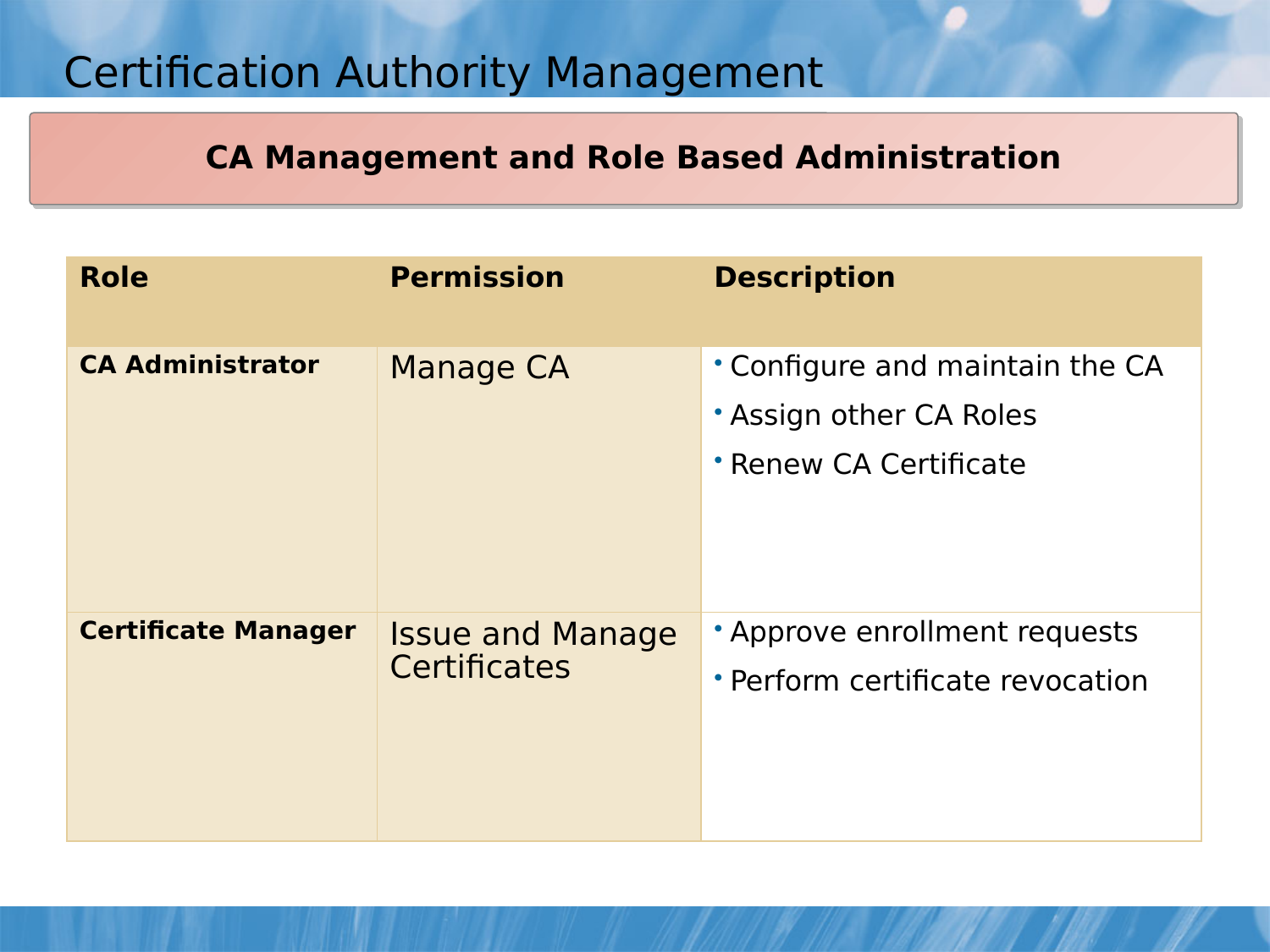

# Certification Authority Management
CA Management and Role Based Administration
| Role | Permission | Description |
| --- | --- | --- |
| CA Administrator | Manage CA | Configure and maintain the CA Assign other CA Roles Renew CA Certificate |
| Certificate Manager | Issue and Manage Certificates | Approve enrollment requests Perform certificate revocation |